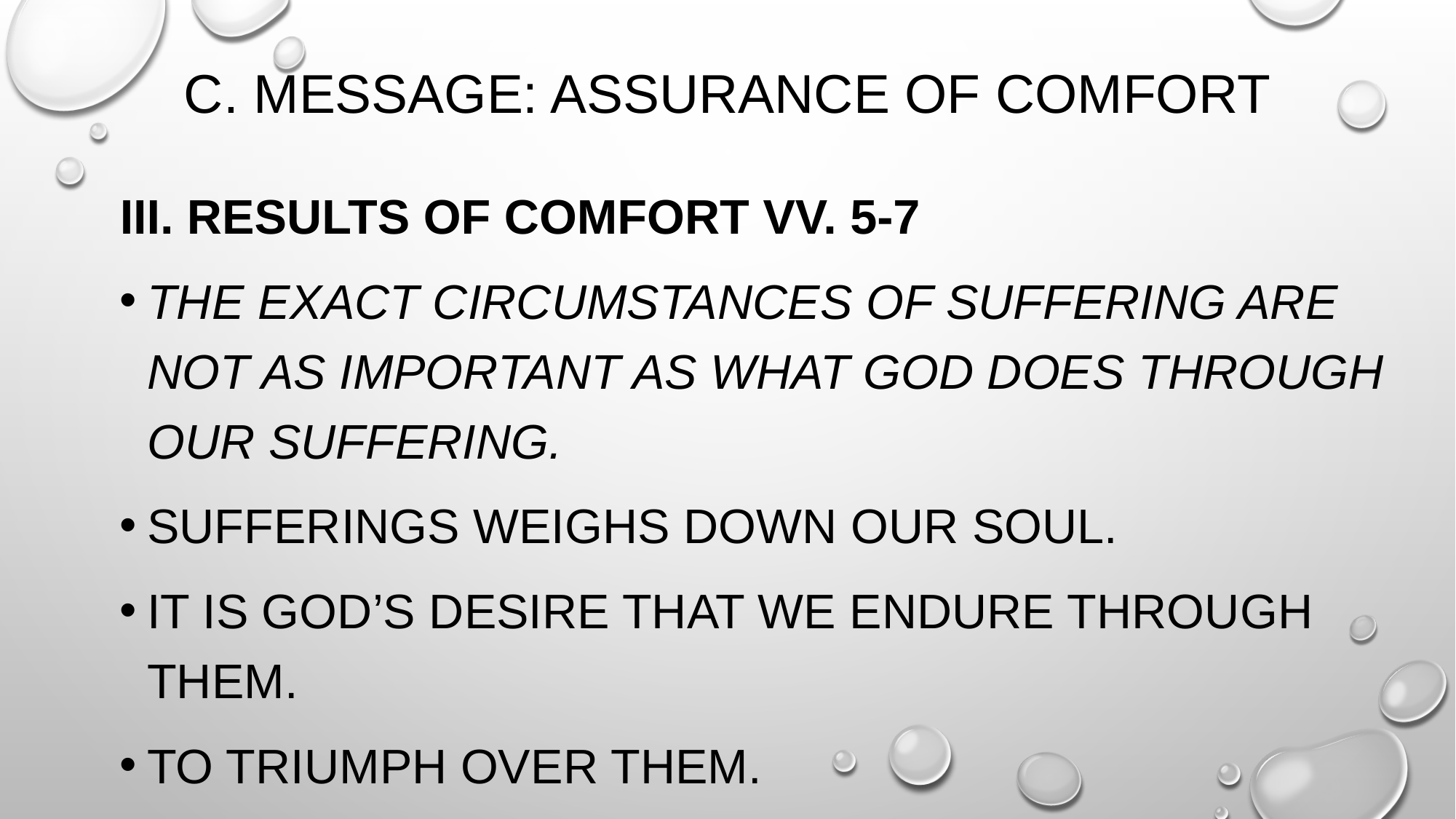

# c. message: assurance of comfort
III. results of comfort vv. 5-7
the exact circumstances of suffering are not as important as what God does through our suffering.
Sufferings weighs down our soul.
It is god’s desire that we endure through them.
To triumph over them.
Just like a marathon runner.